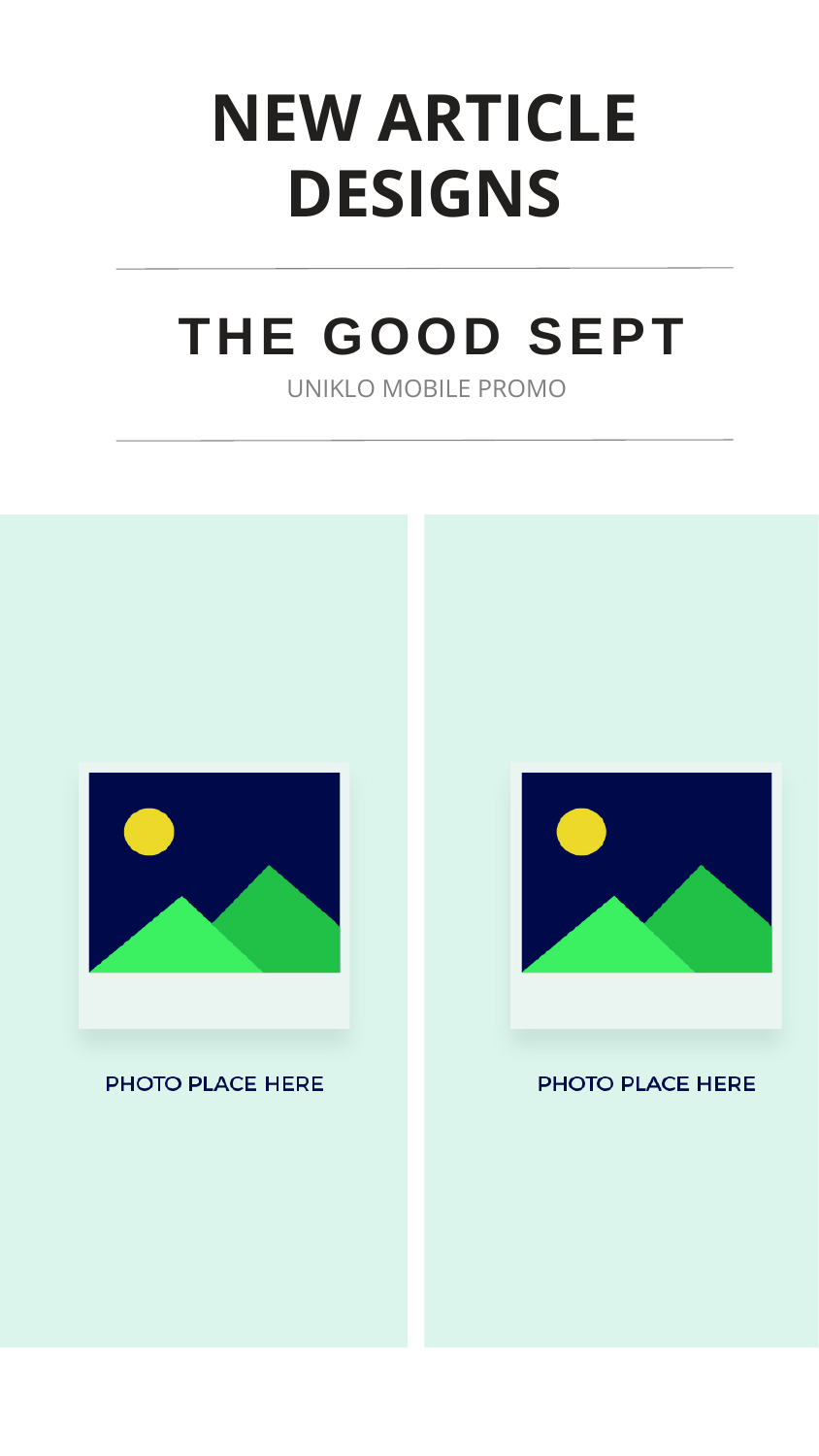

NEW ARTICLE
DESIGNS
THE GOOD SEPT
UNIKLO MOBILE PROMO